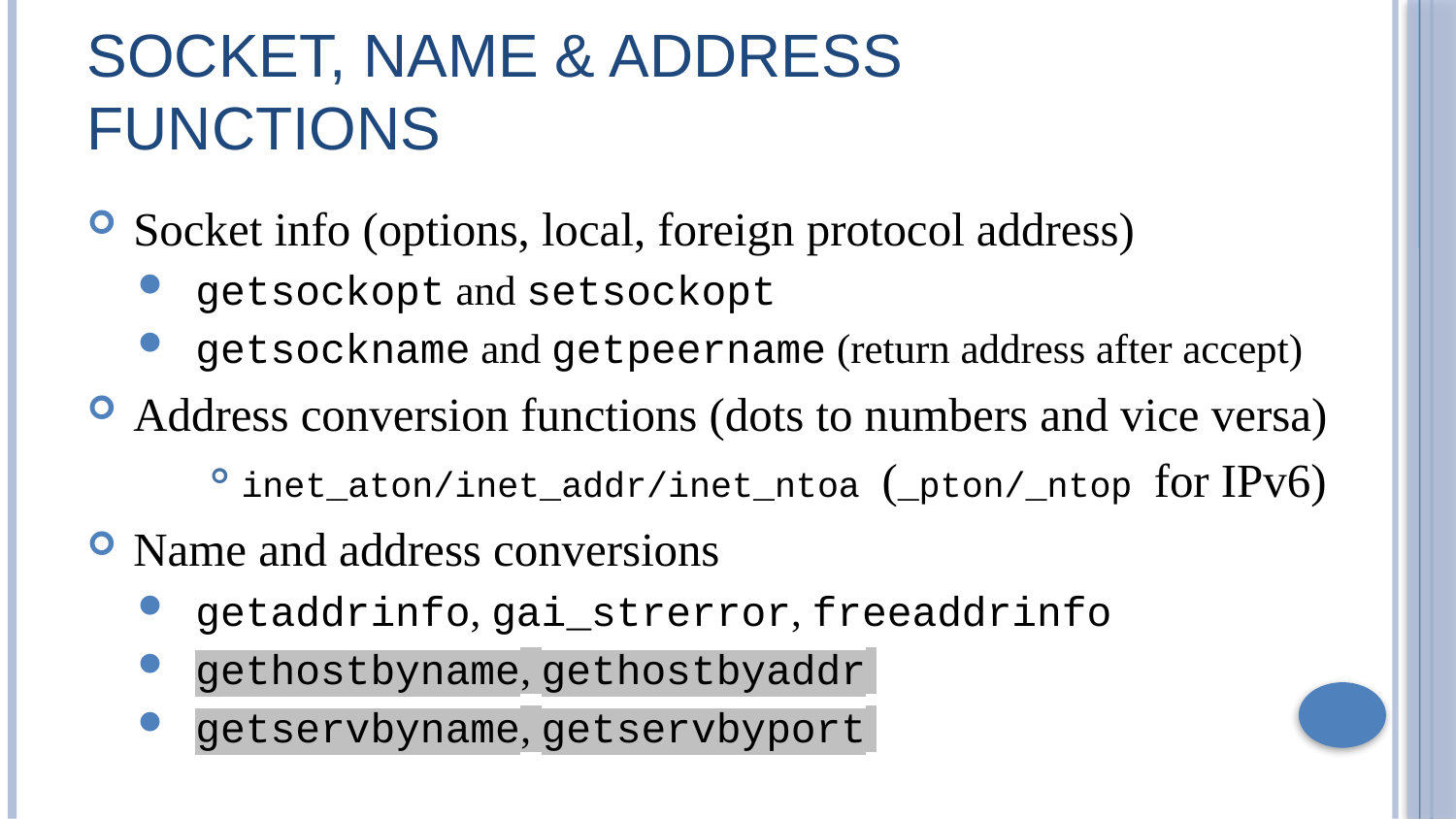

# Socket, Name & Address Functions
Socket info (options, local, foreign protocol address)
getsockopt and setsockopt
getsockname and getpeername (return address after accept)
Address conversion functions (dots to numbers and vice versa)
inet_aton/inet_addr/inet_ntoa (_pton/_ntop for IPv6)
Name and address conversions
getaddrinfo, gai_strerror, freeaddrinfo
gethostbyname, gethostbyaddr
getservbyname, getservbyport